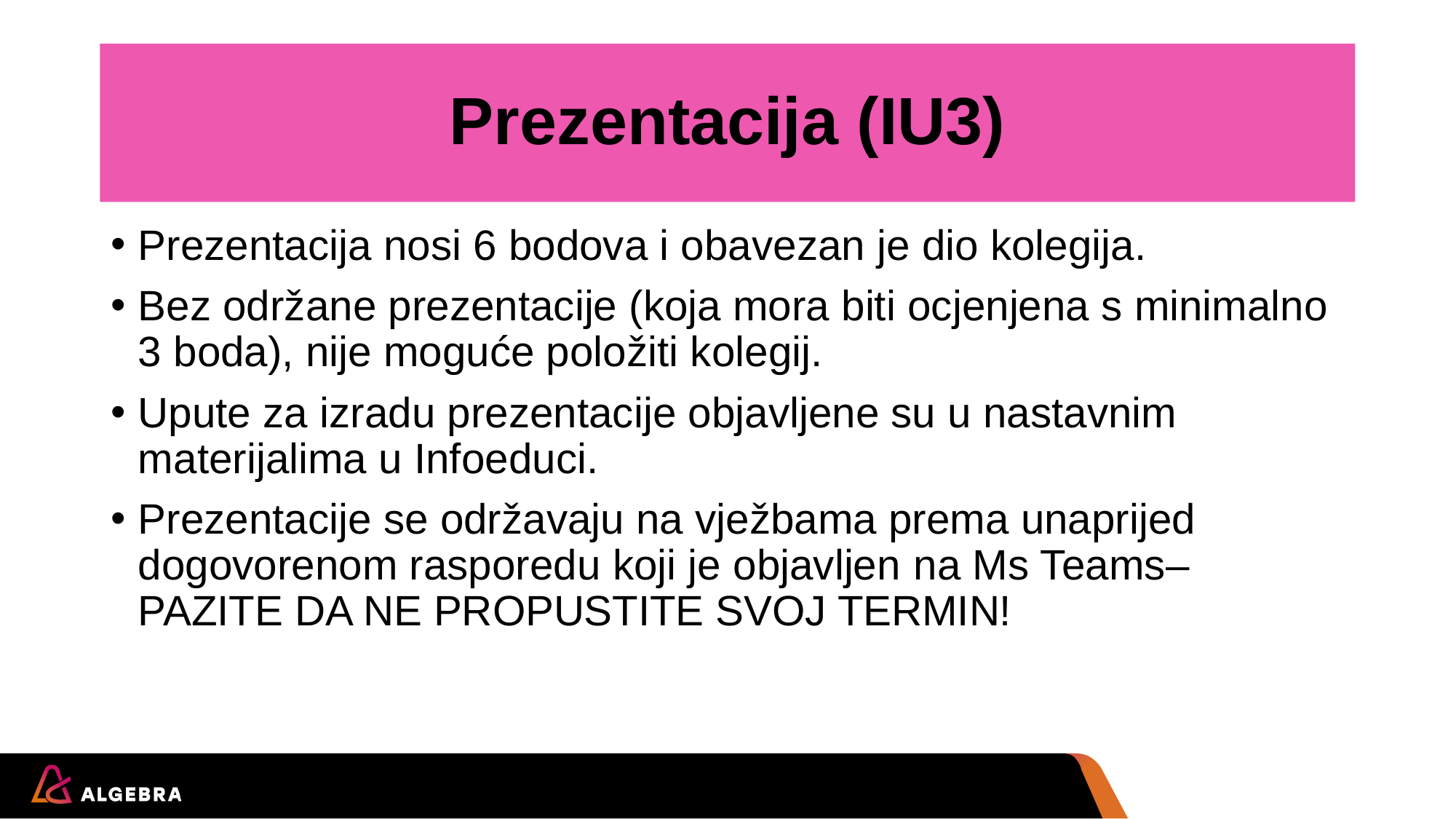

# Prezentacija (IU3)
Prezentacija nosi 6 bodova i obavezan je dio kolegija.
Bez održane prezentacije (koja mora biti ocjenjena s minimalno 3 boda), nije moguće položiti kolegij.
Upute za izradu prezentacije objavljene su u nastavnim materijalima u Infoeduci.
Prezentacije se održavaju na vježbama prema unaprijed dogovorenom rasporedu koji je objavljen na Ms Teams– PAZITE DA NE PROPUSTITE SVOJ TERMIN!